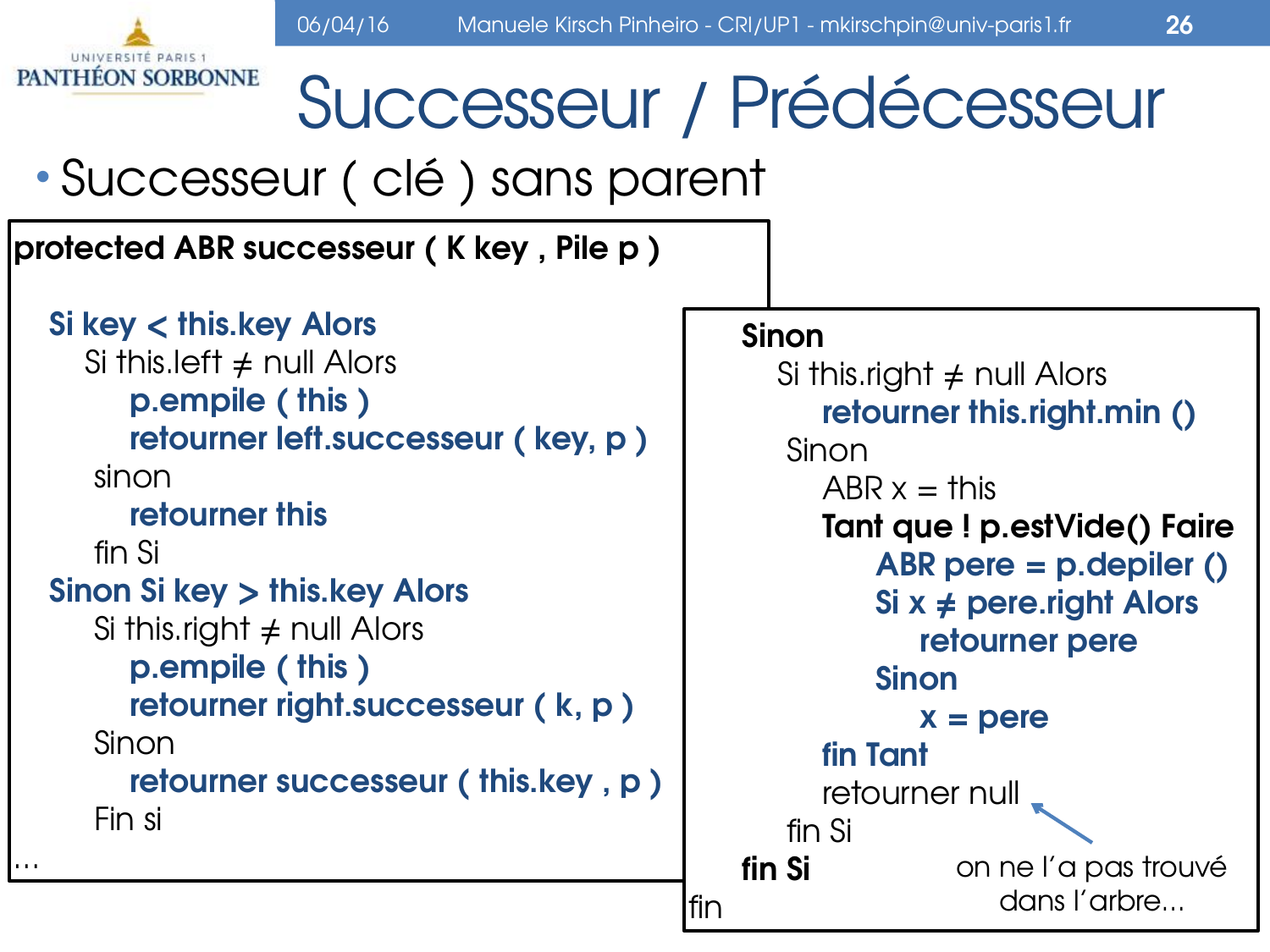

06/04/16
Manuele Kirsch Pinheiro - CRI/UP1 - mkirschpin@univ-paris1.fr
26
# Successeur / Prédécesseur
Successeur ( clé ) sans parent
protected ABR successeur ( K key , Pile p )

    Si key < this.key Alors
        Si this.left ≠ null Alors
             p.empile ( this )
             retourner left.successeur ( key, p )
         sinon
             retourner this
         fin Si
    Sinon Si key > this.key Alors
         Si this.right ≠ null Alors
             p.empile ( this )
             retourner right.successeur ( k, p )
         Sinon
             retourner successeur ( this.key , p )
         Fin si
…
      Sinon
          Si this.right ≠ null Alors
               retourner this.right.min ()
           Sinon
               ABR x = this
               Tant que ! p.estVide() Faire
                     ABR pere = p.depiler ()
                     Si x ≠ pere.right Alors
                          retourner pere
                     Sinon
                          x = pere
               fin Tant
               retourner null
           fin Si
      fin Si
fin
on ne l’a pas trouvé dans l’arbre…